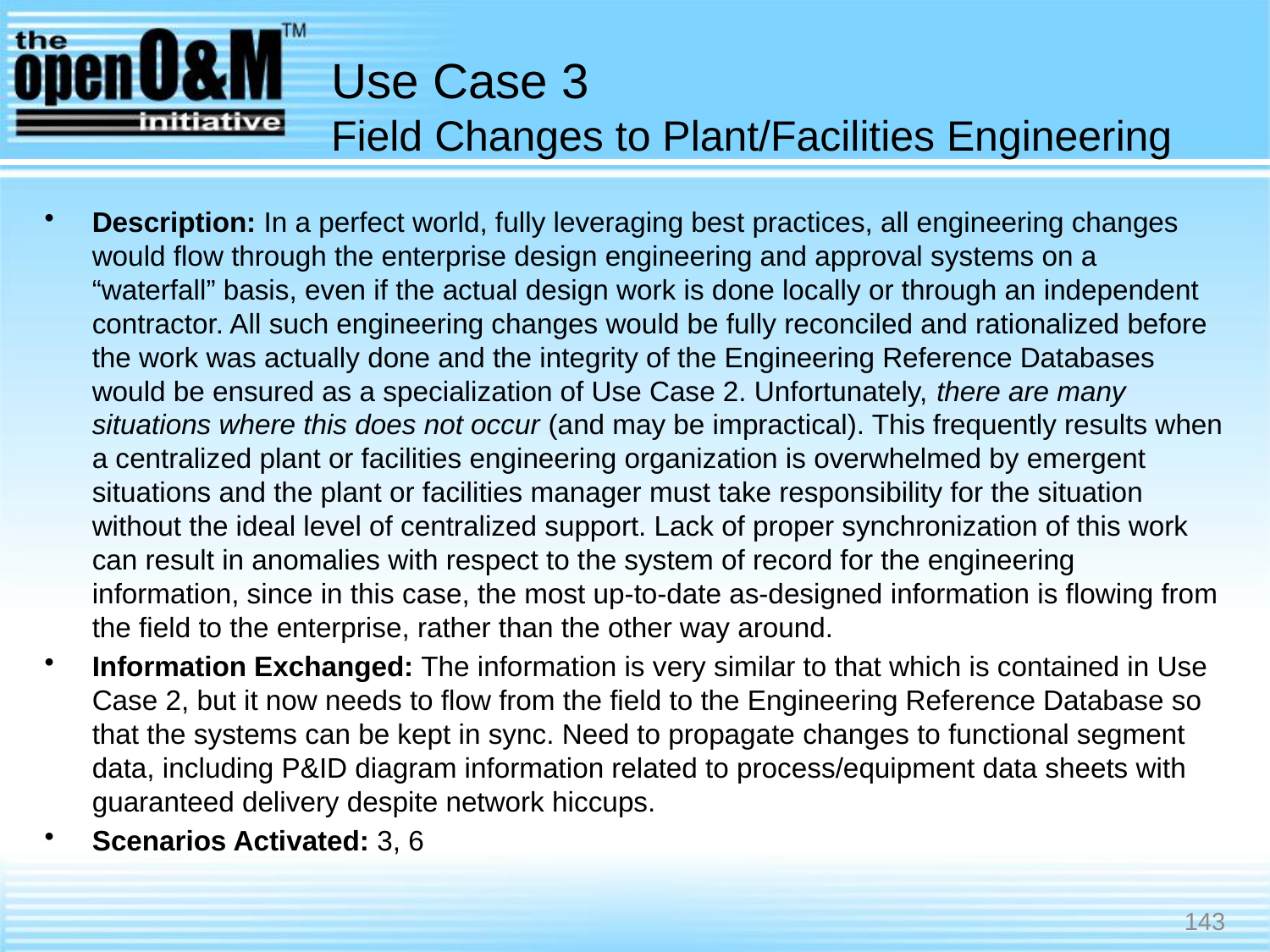

# Use Case 3 Field Changes to Plant/Facilities Engineering
Description: In a perfect world, fully leveraging best practices, all engineering changes would flow through the enterprise design engineering and approval systems on a “waterfall” basis, even if the actual design work is done locally or through an independent contractor. All such engineering changes would be fully reconciled and rationalized before the work was actually done and the integrity of the Engineering Reference Databases would be ensured as a specialization of Use Case 2. Unfortunately, there are many situations where this does not occur (and may be impractical). This frequently results when a centralized plant or facilities engineering organization is overwhelmed by emergent situations and the plant or facilities manager must take responsibility for the situation without the ideal level of centralized support. Lack of proper synchronization of this work can result in anomalies with respect to the system of record for the engineering information, since in this case, the most up-to-date as-designed information is flowing from the field to the enterprise, rather than the other way around.
Information Exchanged: The information is very similar to that which is contained in Use Case 2, but it now needs to flow from the field to the Engineering Reference Database so that the systems can be kept in sync. Need to propagate changes to functional segment data, including P&ID diagram information related to process/equipment data sheets with guaranteed delivery despite network hiccups.
Scenarios Activated: 3, 6
143